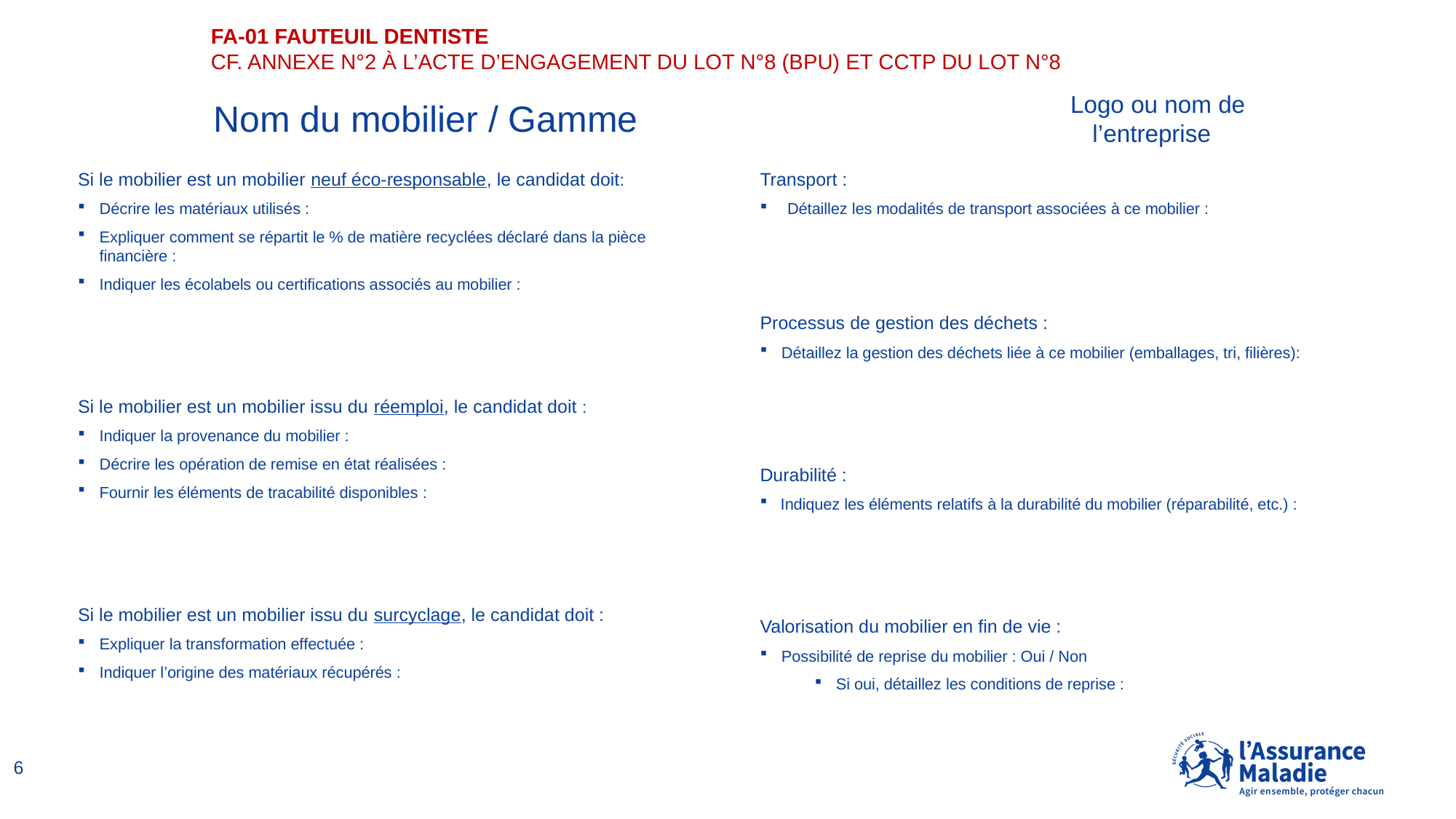

# FA-01 Fauteuil dentiste Cf. Annexe n°2 à l’Acte d’Engagement du lot n°8 (BPU) et CCTP du lot n°8
Nom du mobilier / Gamme
Logo ou nom de l’entreprise
Si le mobilier est un mobilier neuf éco-responsable, le candidat doit:
Décrire les matériaux utilisés :
Expliquer comment se répartit le % de matière recyclées déclaré dans la pièce financière :
Indiquer les écolabels ou certifications associés au mobilier :

Si le mobilier est un mobilier issu du réemploi, le candidat doit :
Indiquer la provenance du mobilier :
Décrire les opération de remise en état réalisées :
Fournir les éléments de tracabilité disponibles :

Si le mobilier est un mobilier issu du surcyclage, le candidat doit :
Expliquer la transformation effectuée :
Indiquer l’origine des matériaux récupérés :

Transport :
Détaillez les modalités de transport associées à ce mobilier :

Processus de gestion des déchets :
Détaillez la gestion des déchets liée à ce mobilier (emballages, tri, filières):

Durabilité :
Indiquez les éléments relatifs à la durabilité du mobilier (réparabilité, etc.) :

Valorisation du mobilier en fin de vie :
Possibilité de reprise du mobilier : Oui / Non
Si oui, détaillez les conditions de reprise :

6